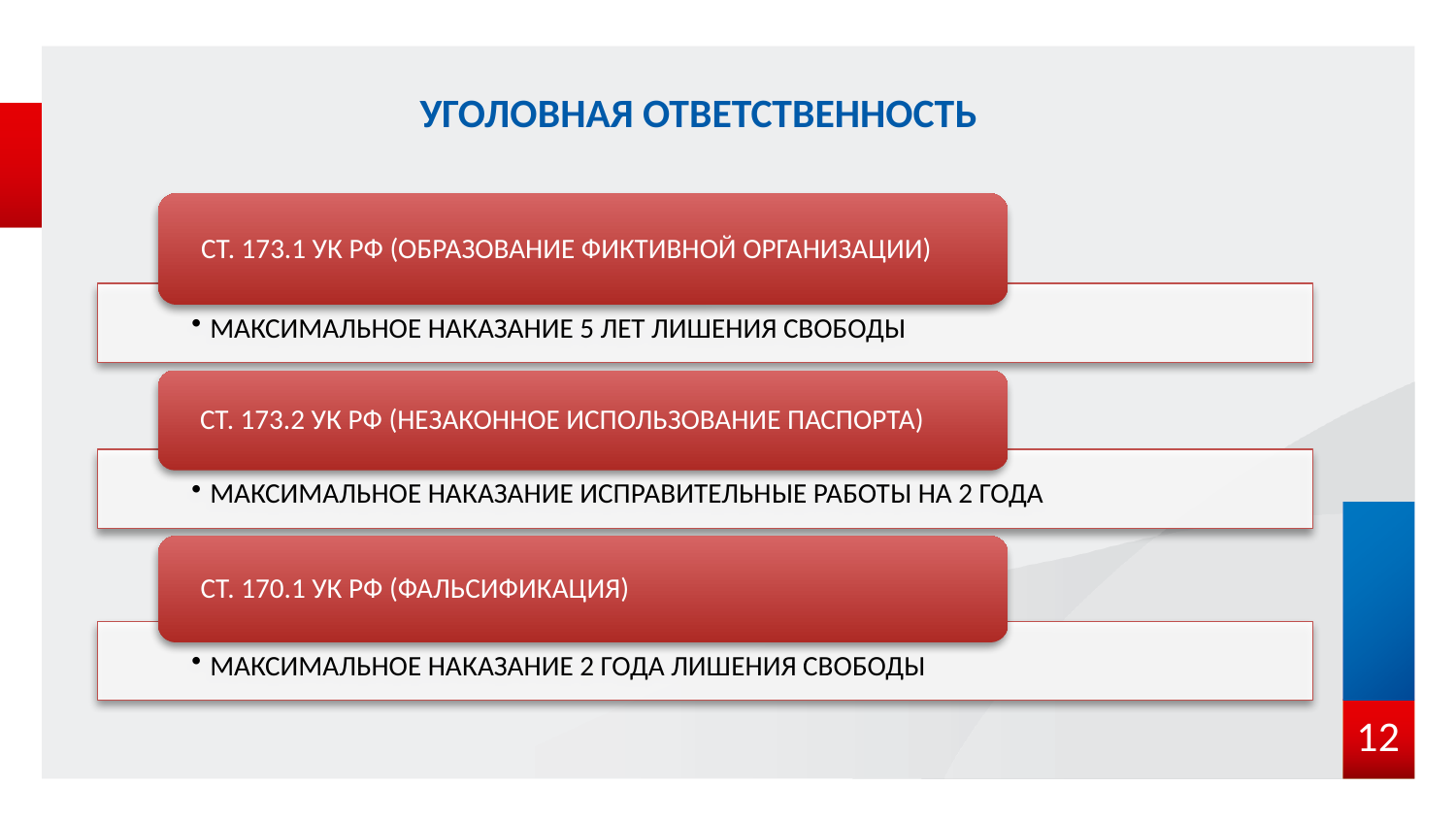

# УГОЛОВНАЯ ОТВЕТСТВЕННОСТЬ
МАКСИМАЛЬНОЕ НАКАЗАНИЕ 5 ЛЕТ ЛИШЕНИЯ СВОБОДЫ
СТ. 173.1 УК РФ (ОБРАЗОВАНИЕ ФИКТИВНОЙ ОРГАНИЗАЦИИ)
МАКСИМАЛЬНОЕ НАКАЗАНИЕ ИСПРАВИТЕЛЬНЫЕ РАБОТЫ НА 2 ГОДА
СТ. 173.2 УК РФ (НЕЗАКОННОЕ ИСПОЛЬЗОВАНИЕ ПАСПОРТА)
МАКСИМАЛЬНОЕ НАКАЗАНИЕ 2 ГОДА ЛИШЕНИЯ СВОБОДЫ
СТ. 170.1 УК РФ (ФАЛЬСИФИКАЦИЯ)
12